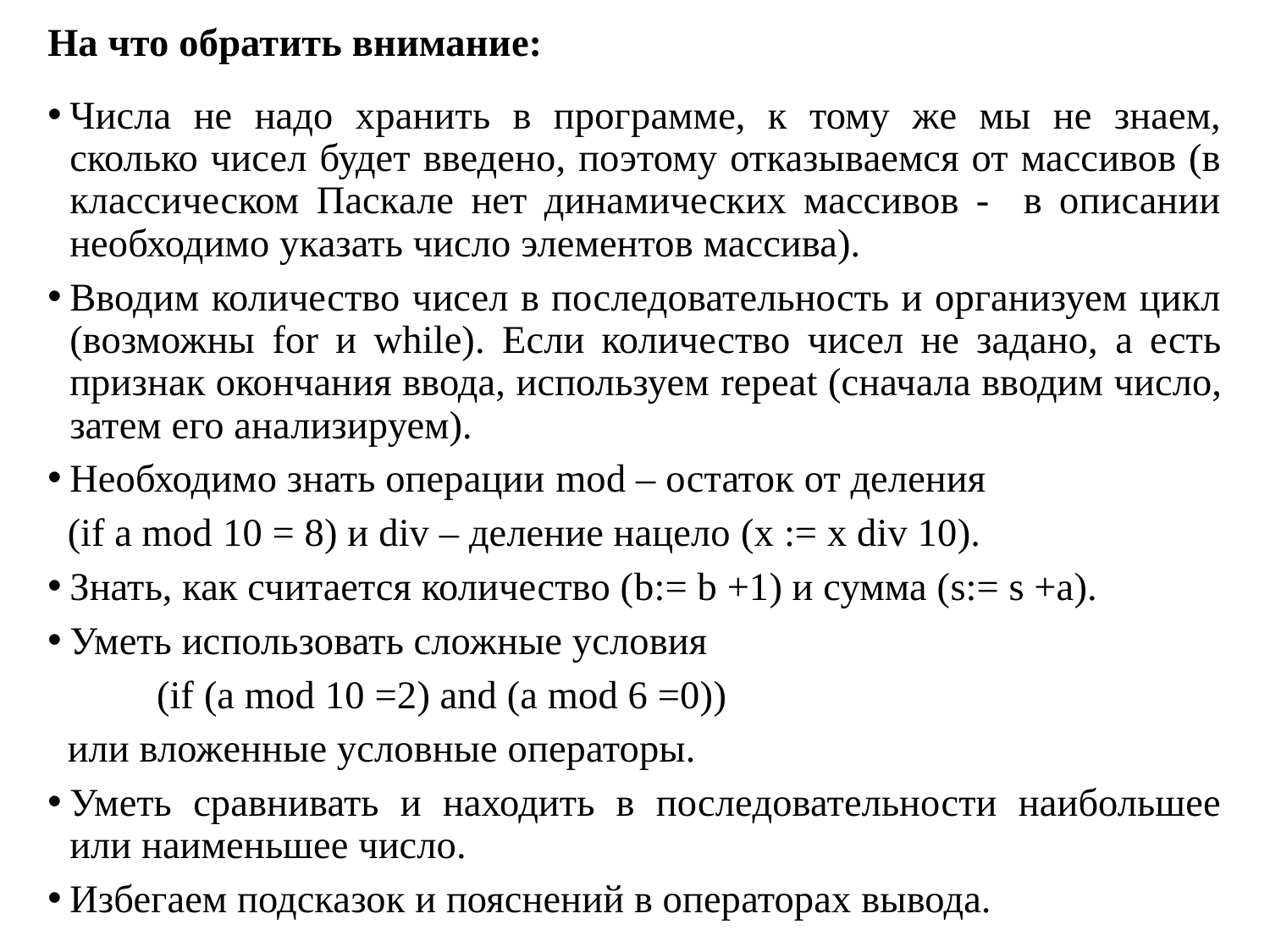

На что обратить внимание:
Числа не надо хранить в программе, к тому же мы не знаем, сколько чисел будет введено, поэтому отказываемся от массивов (в классическом Паскале нет динамических массивов -  в описании необходимо указать число элементов массива).
Вводим количество чисел в последовательность и организуем цикл (возможны for и while). Если количество чисел не задано, а есть признак окончания ввода, используем repeat (сначала вводим число, затем его анализируем).
Необходимо знать операции mod – остаток от деления
  (if a mod 10 = 8) и div – деление нацело (x := x div 10).
Знать, как считается количество (b:= b +1) и сумма (s:= s +a).
Уметь использовать сложные условия
 		(if (a mod 10 =2) and (a mod 6 =0))
  или вложенные условные операторы.
Уметь сравнивать и находить в последовательности наибольшее или наименьшее число.
Избегаем подсказок и пояснений в операторах вывода.